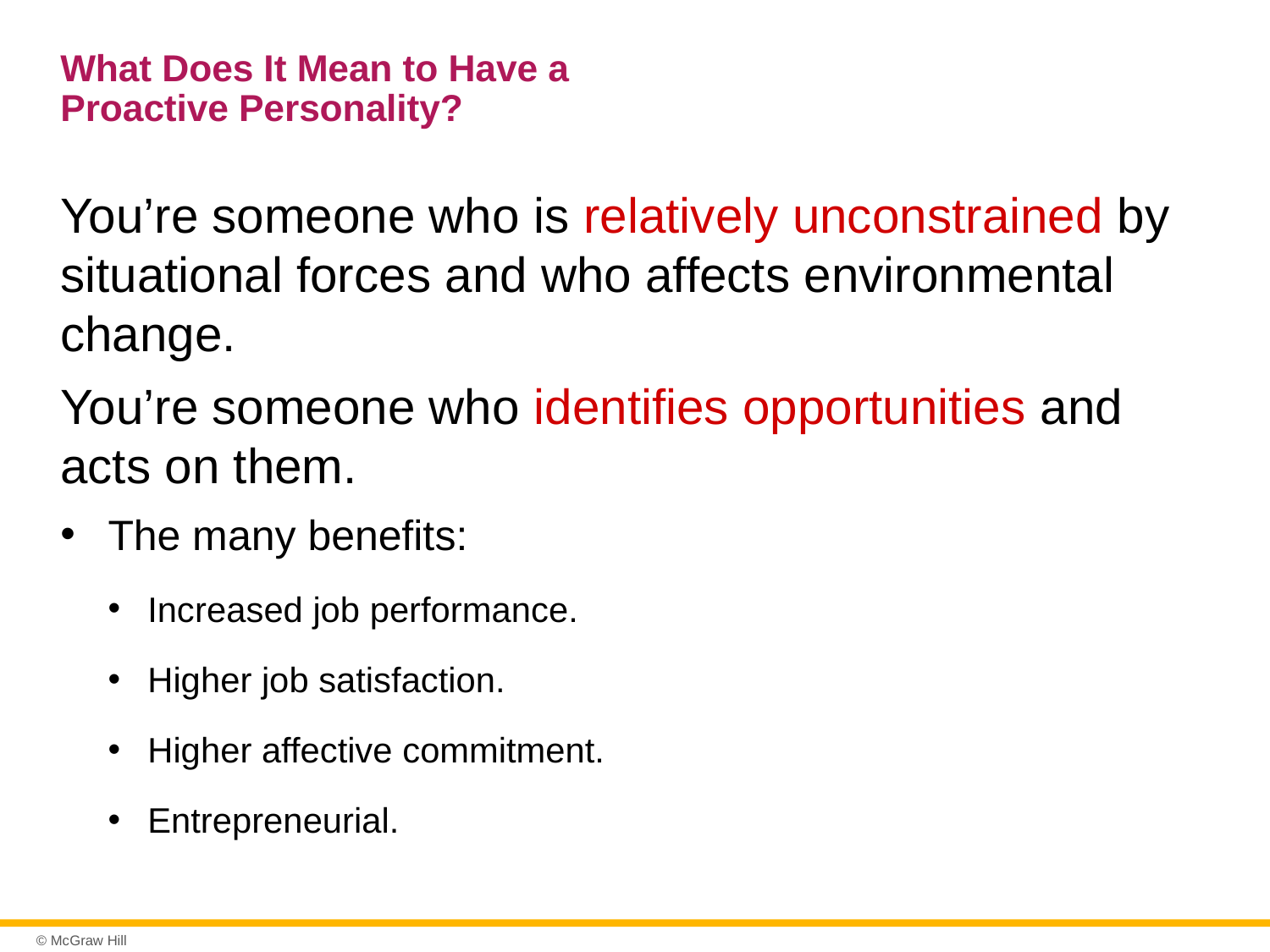

# What Does It Mean to Have a Proactive Personality?
You’re someone who is relatively unconstrained by situational forces and who affects environmental change.
You’re someone who identifies opportunities and acts on them.
The many benefits:
Increased job performance.
Higher job satisfaction.
Higher affective commitment.
Entrepreneurial.